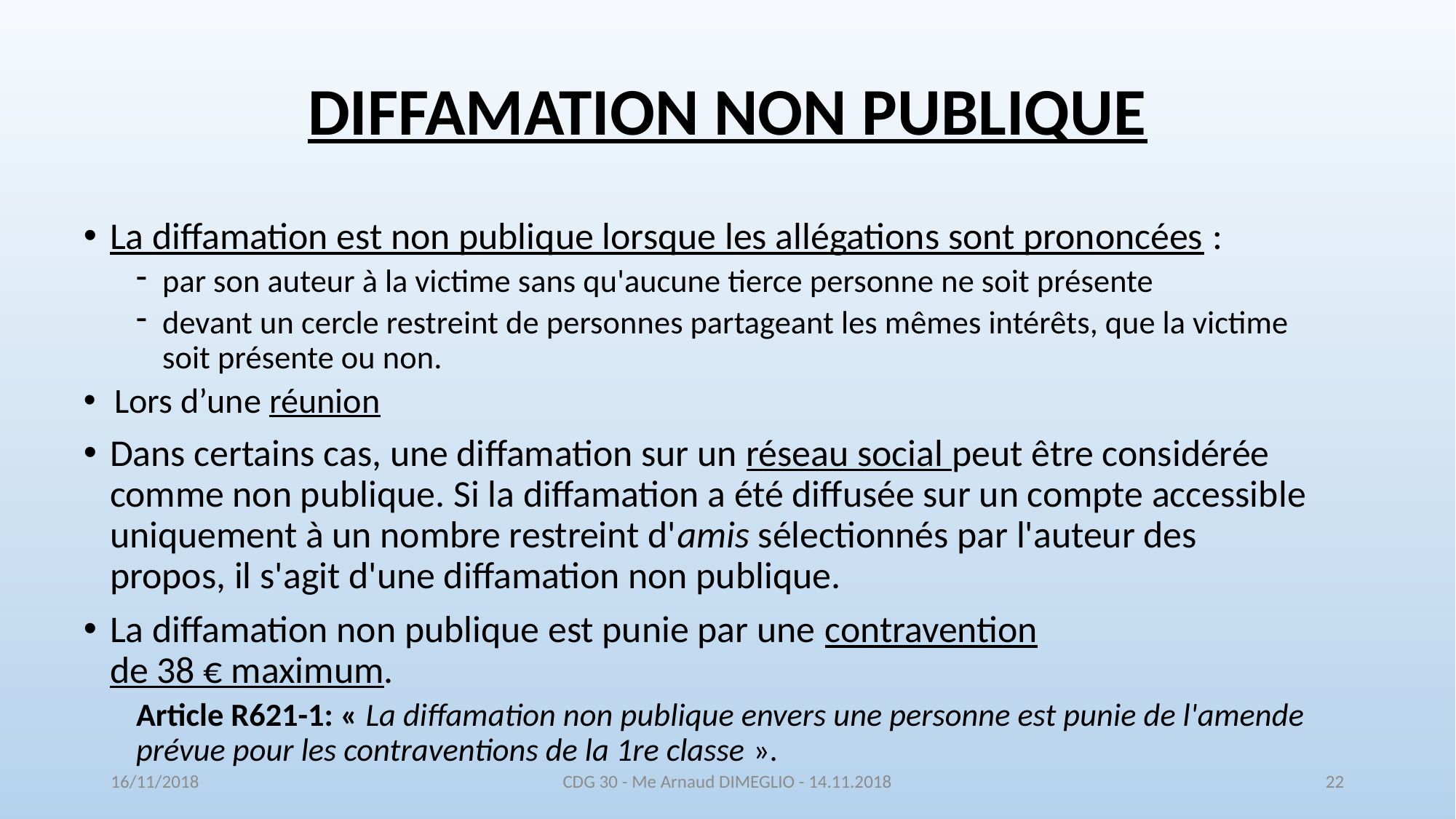

# DIFFAMATION NON PUBLIQUE

La diffamation est non publique lorsque les allégations sont prononcées :
par son auteur à la victime sans qu'aucune tierce personne ne soit présente
devant un cercle restreint de personnes partageant les mêmes intérêts, que la victime soit présente ou non.
Lors d’une réunion
Dans certains cas, une diffamation sur un réseau social peut être considérée comme non publique. Si la diffamation a été diffusée sur un compte accessible uniquement à un nombre restreint d'amis sélectionnés par l'auteur des propos, il s'agit d'une diffamation non publique.
La diffamation non publique est punie par une contravention de 38 € maximum.
Article R621-1: « La diffamation non publique envers une personne est punie de l'amende prévue pour les contraventions de la 1re classe ».

16/11/2018
CDG 30 - Me Arnaud DIMEGLIO - 14.11.2018
22